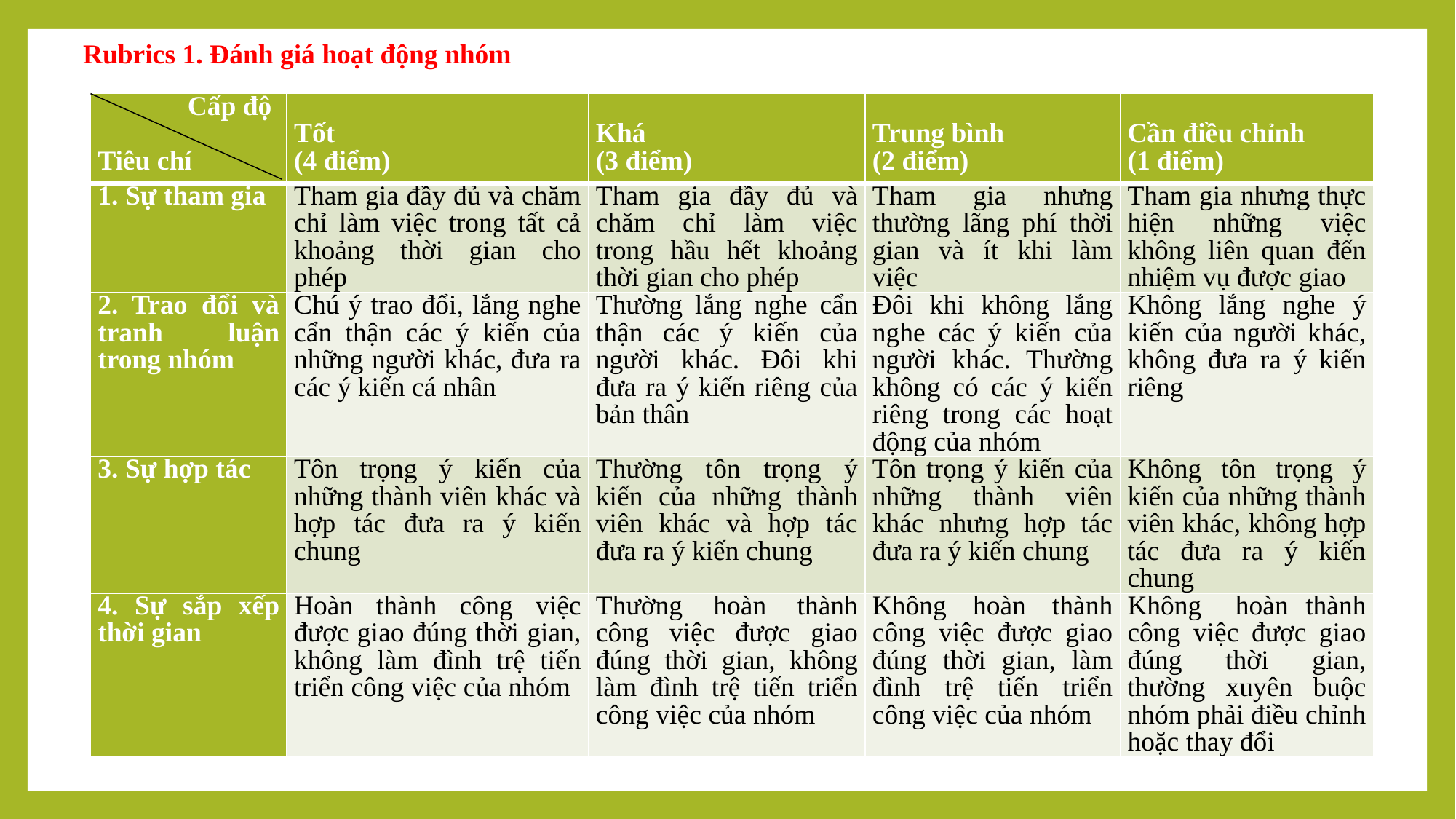

Rubrics 1. Đánh giá hoạt động nhóm
| Cấp độ   Tiêu chí | Tốt (4 điểm) | Khá (3 điểm) | Trung bình (2 điểm) | Cần điều chỉnh (1 điểm) |
| --- | --- | --- | --- | --- |
| 1. Sự tham gia | Tham gia đầy đủ và chăm chỉ làm việc trong tất cả khoảng thời gian cho phép | Tham gia đầy đủ và chăm chỉ làm việc trong hầu hết khoảng thời gian cho phép | Tham gia nhưng thường lãng phí thời gian và ít khi làm việc | Tham gia nhưng thực hiện những việc không liên quan đến nhiệm vụ được giao |
| 2. Trao đổi và tranh luận trong nhóm | Chú ý trao đổi, lắng nghe cẩn thận các ý kiến của những người khác, đưa ra các ý kiến cá nhân | Thường lắng nghe cẩn thận các ý kiến của người khác. Đôi khi đưa ra ý kiến riêng của bản thân | Đôi khi không lắng nghe các ý kiến của người khác. Thường không có các ý kiến riêng trong các hoạt động của nhóm | Không lắng nghe ý kiến của người khác, không đưa ra ý kiến riêng |
| 3. Sự hợp tác | Tôn trọng ý kiến của những thành viên khác và hợp tác đưa ra ý kiến chung | Thường tôn trọng ý kiến của những thành viên khác và hợp tác đưa ra ý kiến chung | Tôn trọng ý kiến của những thành viên khác nhưng hợp tác đưa ra ý kiến chung | Không tôn trọng ý kiến của những thành viên khác, không hợp tác đưa ra ý kiến chung |
| 4. Sự sắp xếp thời gian | Hoàn thành công việc được giao đúng thời gian, không làm đình trệ tiến triển công việc của nhóm | Thường hoàn thành công việc được giao đúng thời gian, không làm đình trệ tiến triển công việc của nhóm | Không hoàn thành công việc được giao đúng thời gian, làm đình trệ tiến triển công việc của nhóm | Không hoàn thành công việc được giao đúng thời gian, thường xuyên buộc nhóm phải điều chỉnh hoặc thay đổi |